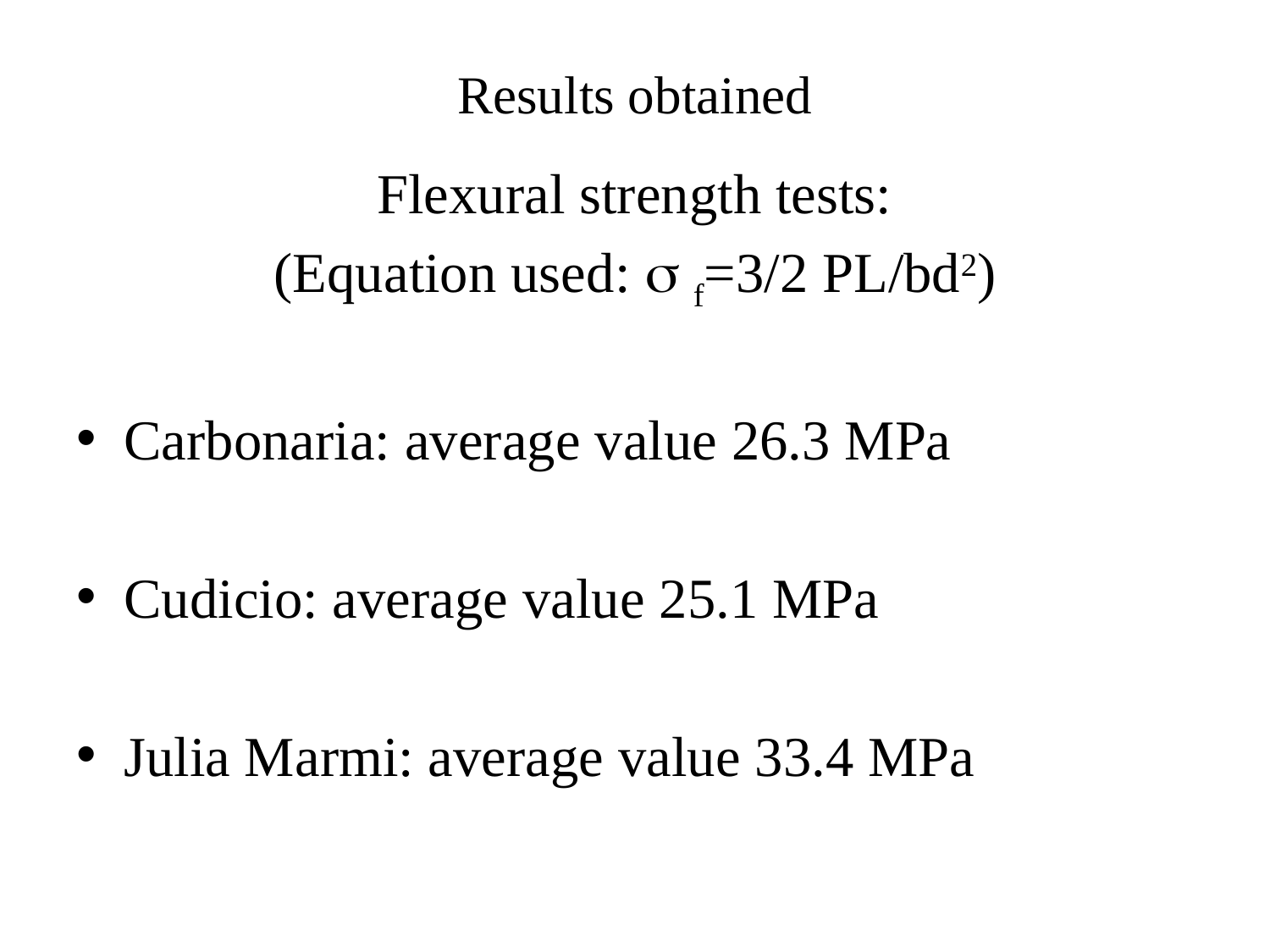

# Results obtained
Flexural strength tests:
(Equation used: σ f=3/2 PL/bd2)

Carbonaria: average value 26.3 MPa

Cudicio: average value 25.1 MPa

Julia Marmi: average value 33.4 MPa